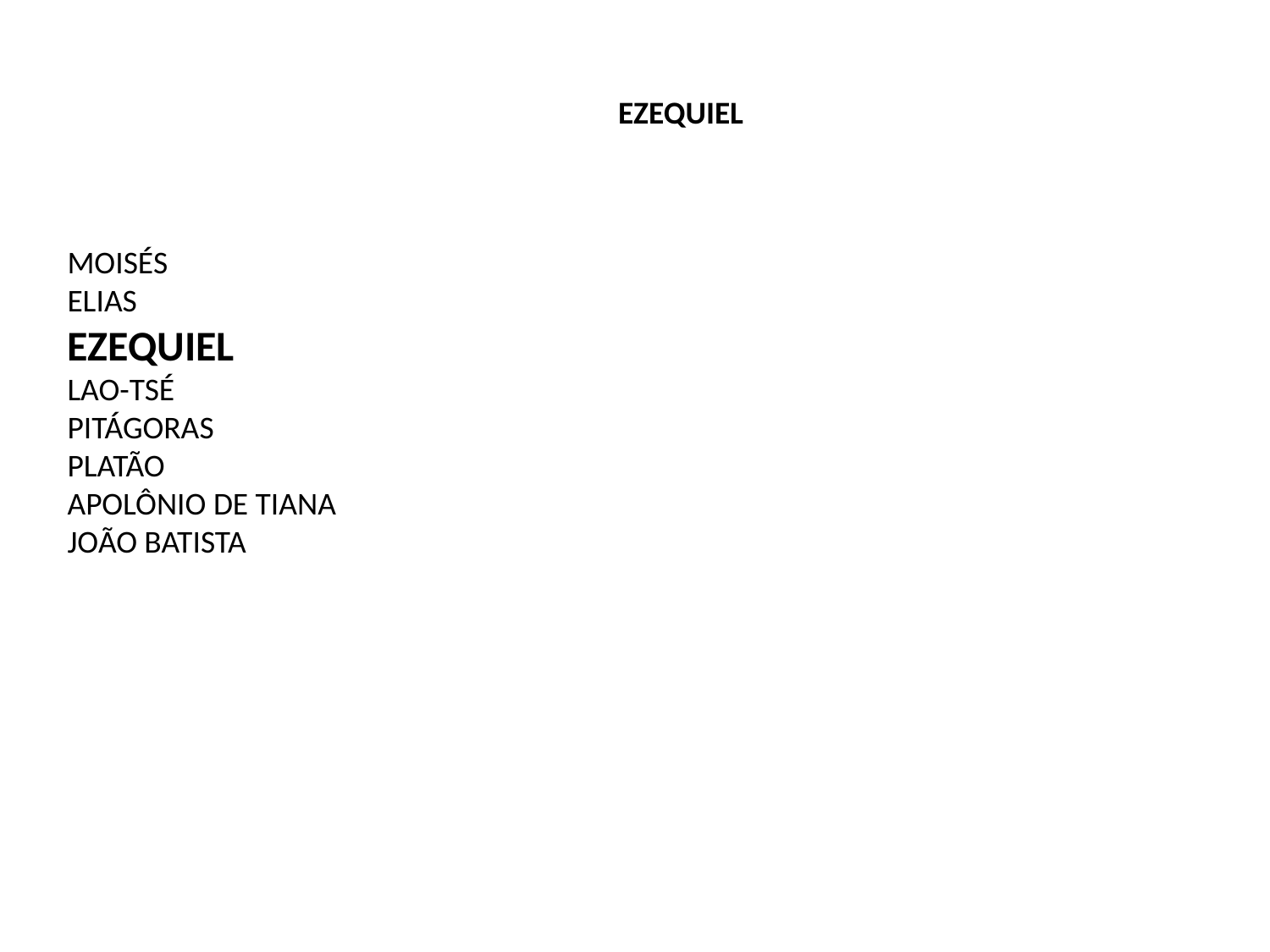

EZEQUIEL
MOISÉS
ELIAS
EZEQUIEL
LAO-TSÉ
PITÁGORAS
PLATÃO
APOLÔNIO DE TIANA
JOÃO BATISTA